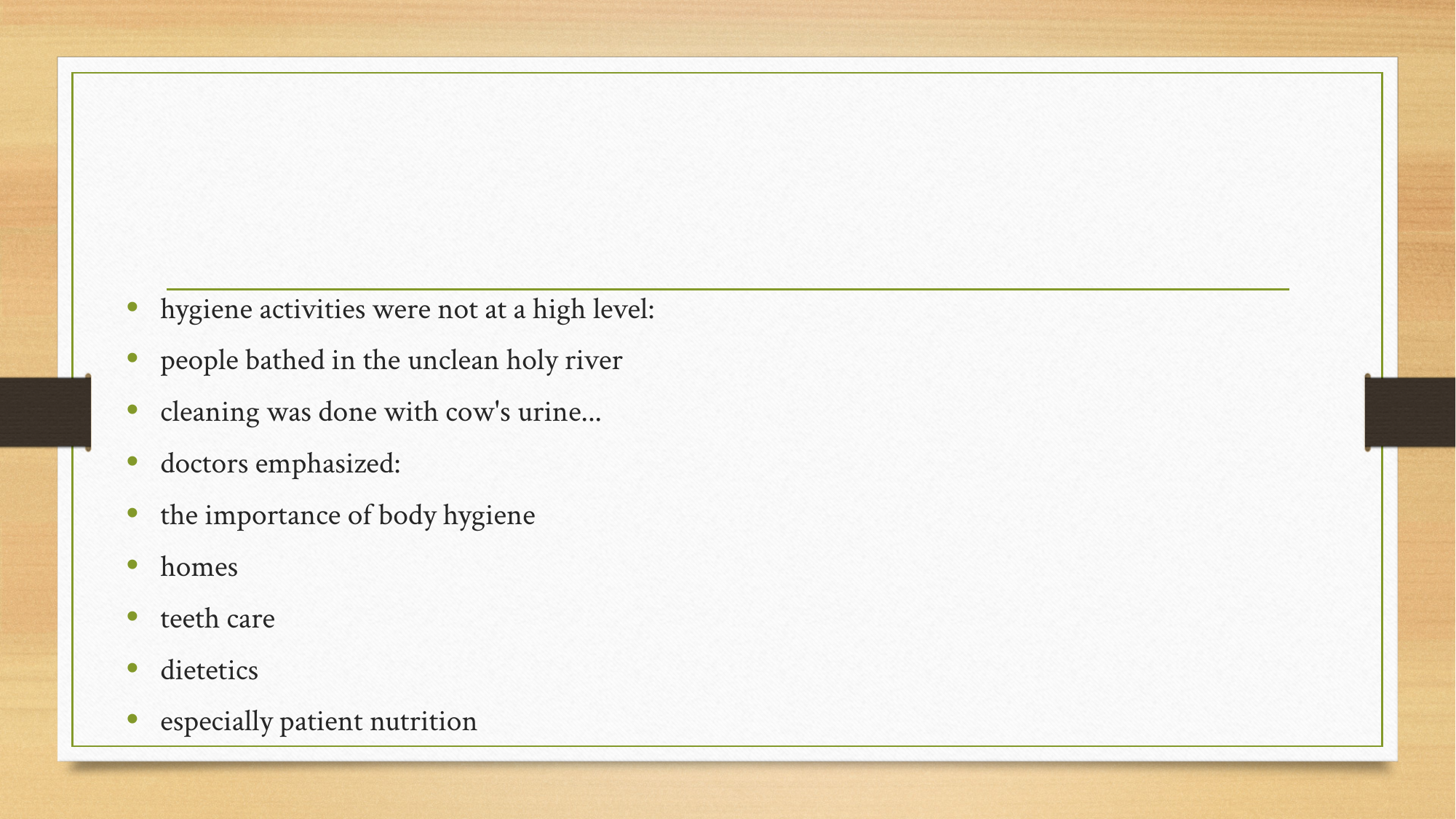

#
hygiene activities were not at a high level:
people bathed in the unclean holy river
cleaning was done with cow's urine...
doctors emphasized:
the importance of body hygiene
homes
teeth care
dietetics
especially patient nutrition